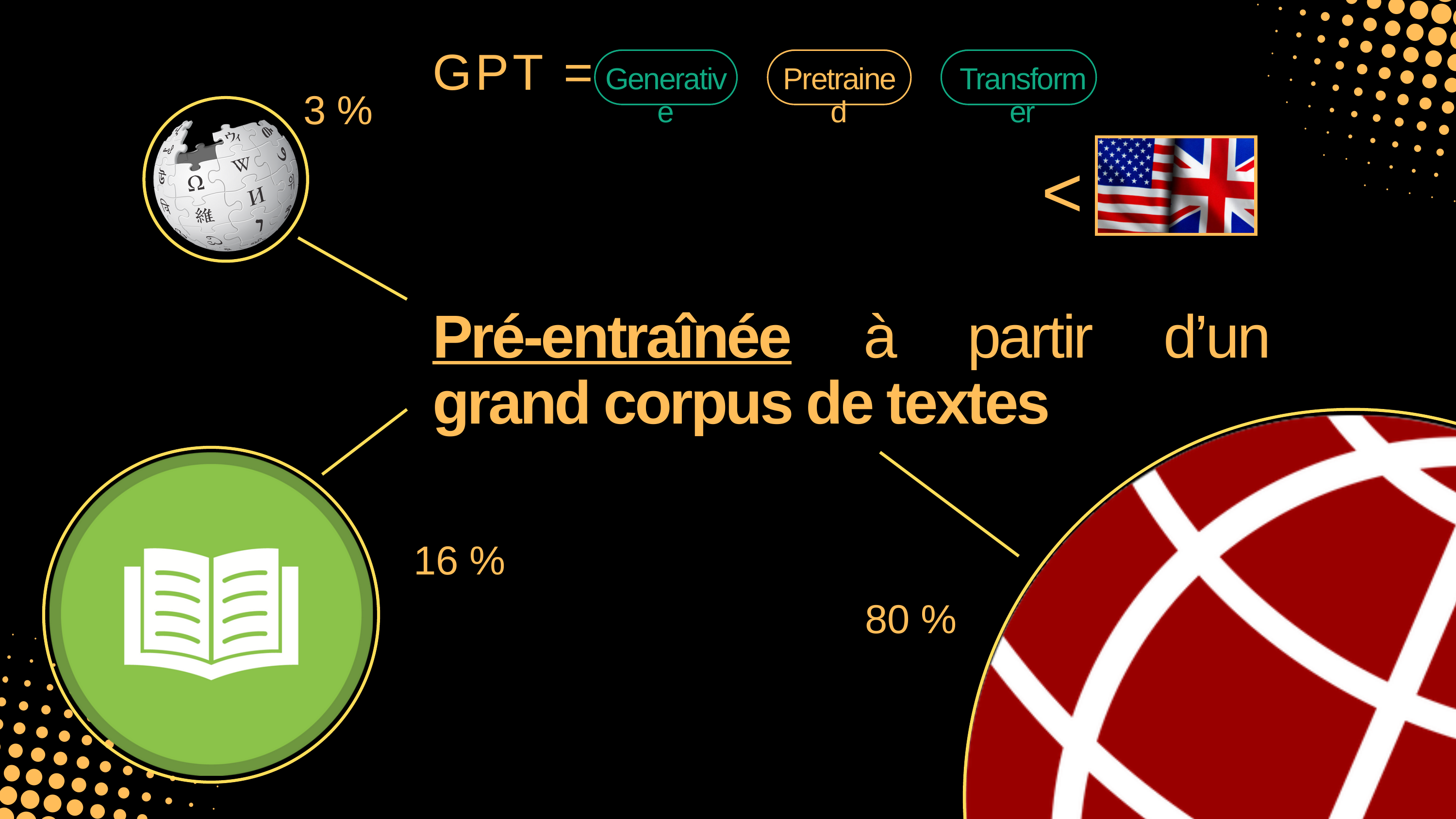

GPT =

Generative
Pretrained
Transformer
3 %

<

Pré-entraînée à partir d’un grand corpus de textes

16 %
80 %